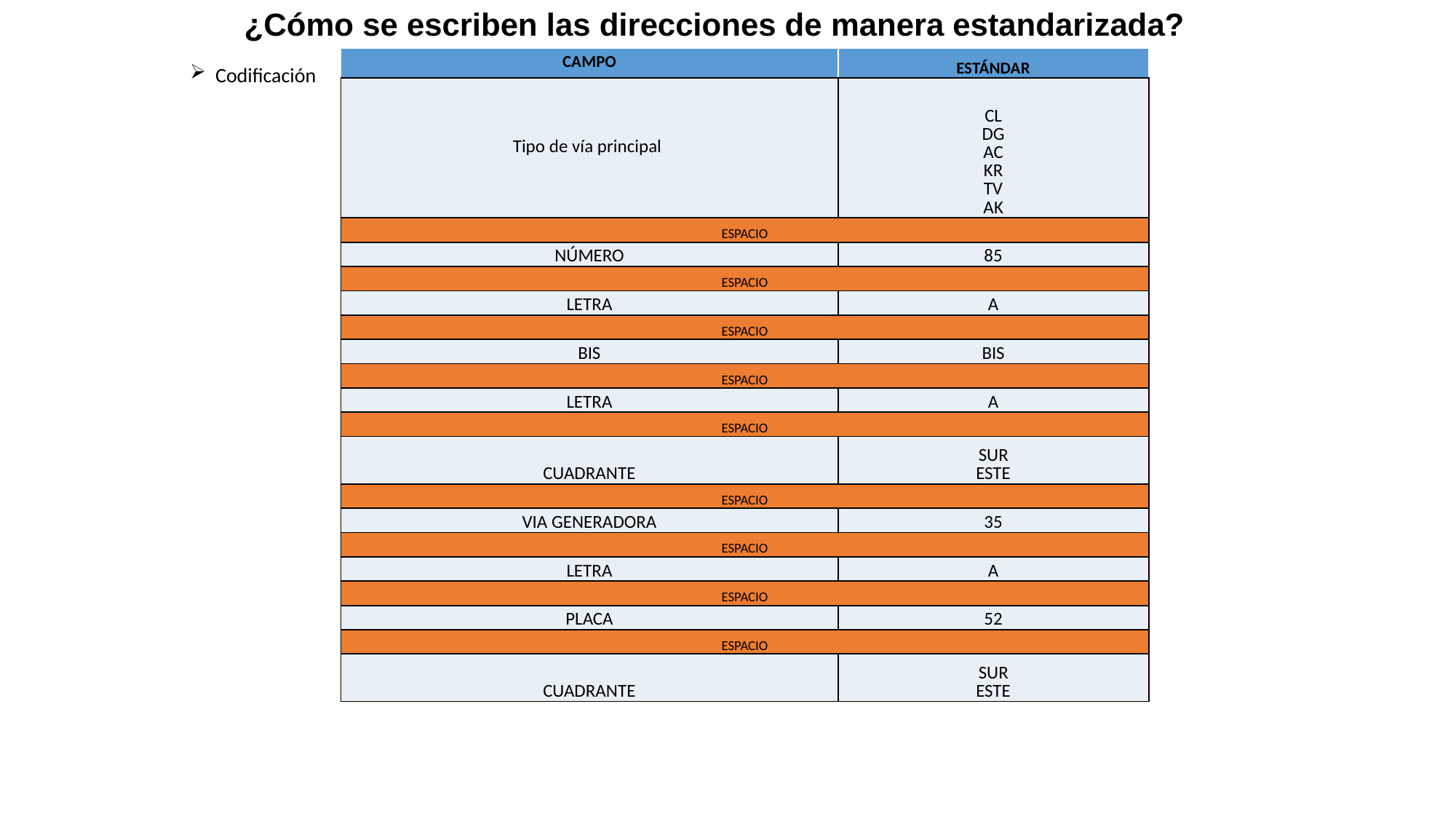

¿Cómo se escriben las direcciones de manera estandarizada?

| CAMPO | ESTÁNDAR |
| --- | --- |
| Tipo de vía principal | CL DG AC KR TV AK |
| ESPACIO |  |
| NÚMERO | 85 |
| ESPACIO |  |
| LETRA | A |
| ESPACIO |  |
| BIS | BIS |
| ESPACIO |  |
| LETRA | A |
| ESPACIO |  |
| CUADRANTE | SUR ESTE |
| ESPACIO |  |
| VIA GENERADORA | 35 |
| ESPACIO |  |
| LETRA | A |
| ESPACIO |  |
| PLACA | 52 |
| ESPACIO |  |
| CUADRANTE | SUR ESTE |
Codificación